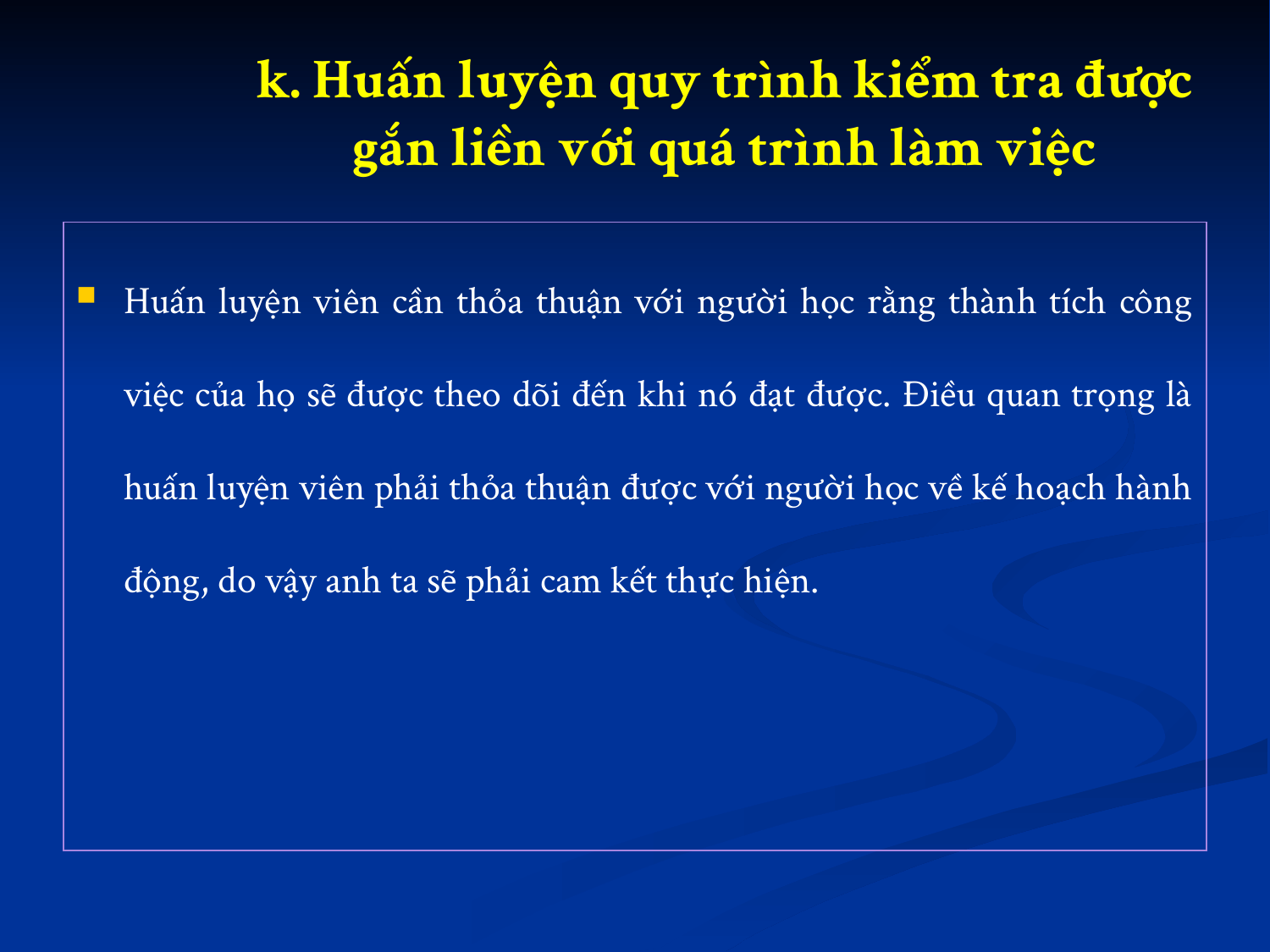

# k. Huấn luyện quy trình kiểm tra được gắn liền với quá trình làm việc
Huấn luyện viên cần thỏa thuận với người học rằng thành tích công việc của họ sẽ được theo dõi đến khi nó đạt được. Điều quan trọng là huấn luyện viên phải thỏa thuận được với người học về kế hoạch hành động, do vậy anh ta sẽ phải cam kết thực hiện.